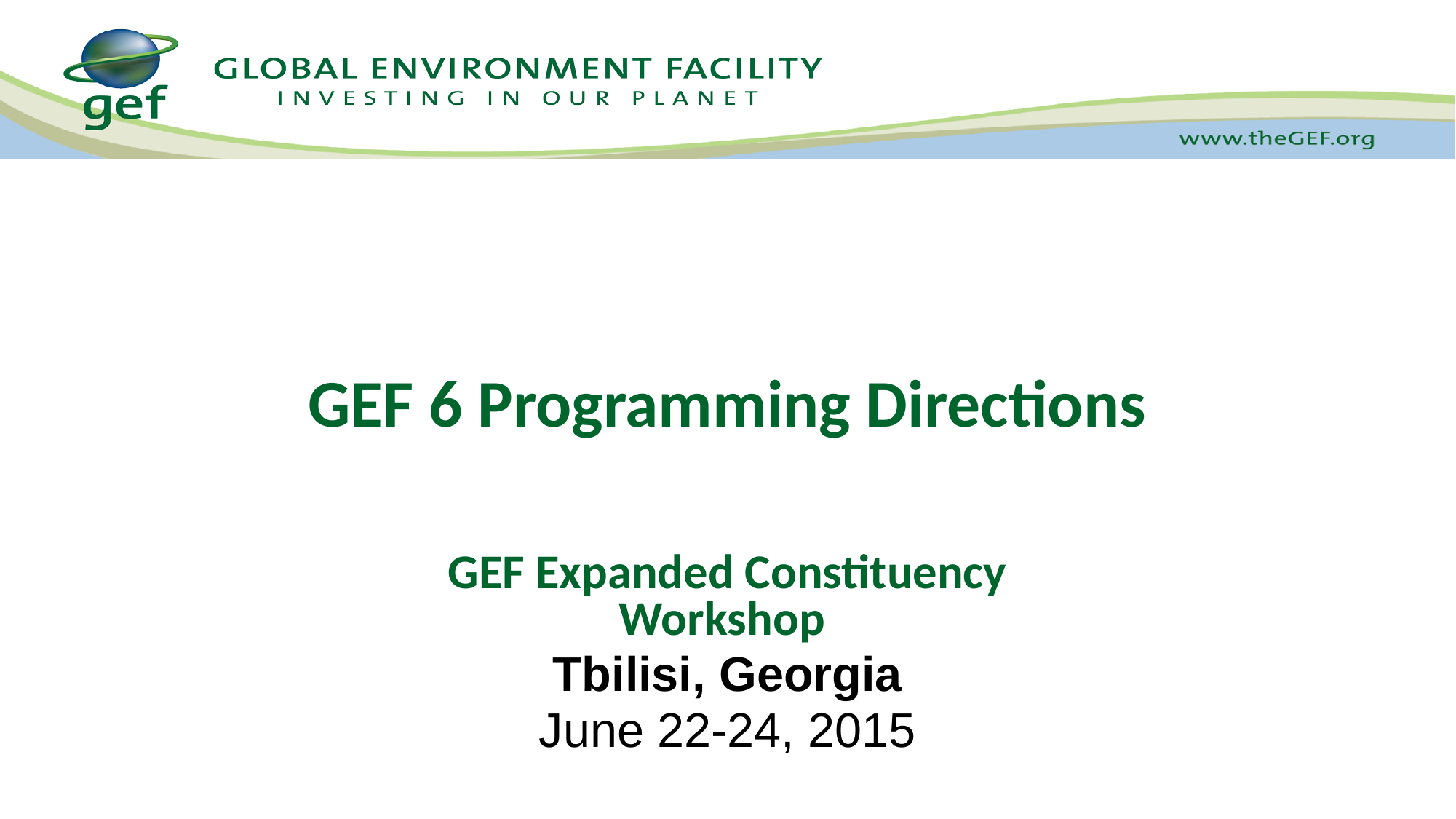

# GEF 6 Programming Directions

GEF Expanded Constituency Workshop
Tbilisi, Georgia
June 22-24, 2015